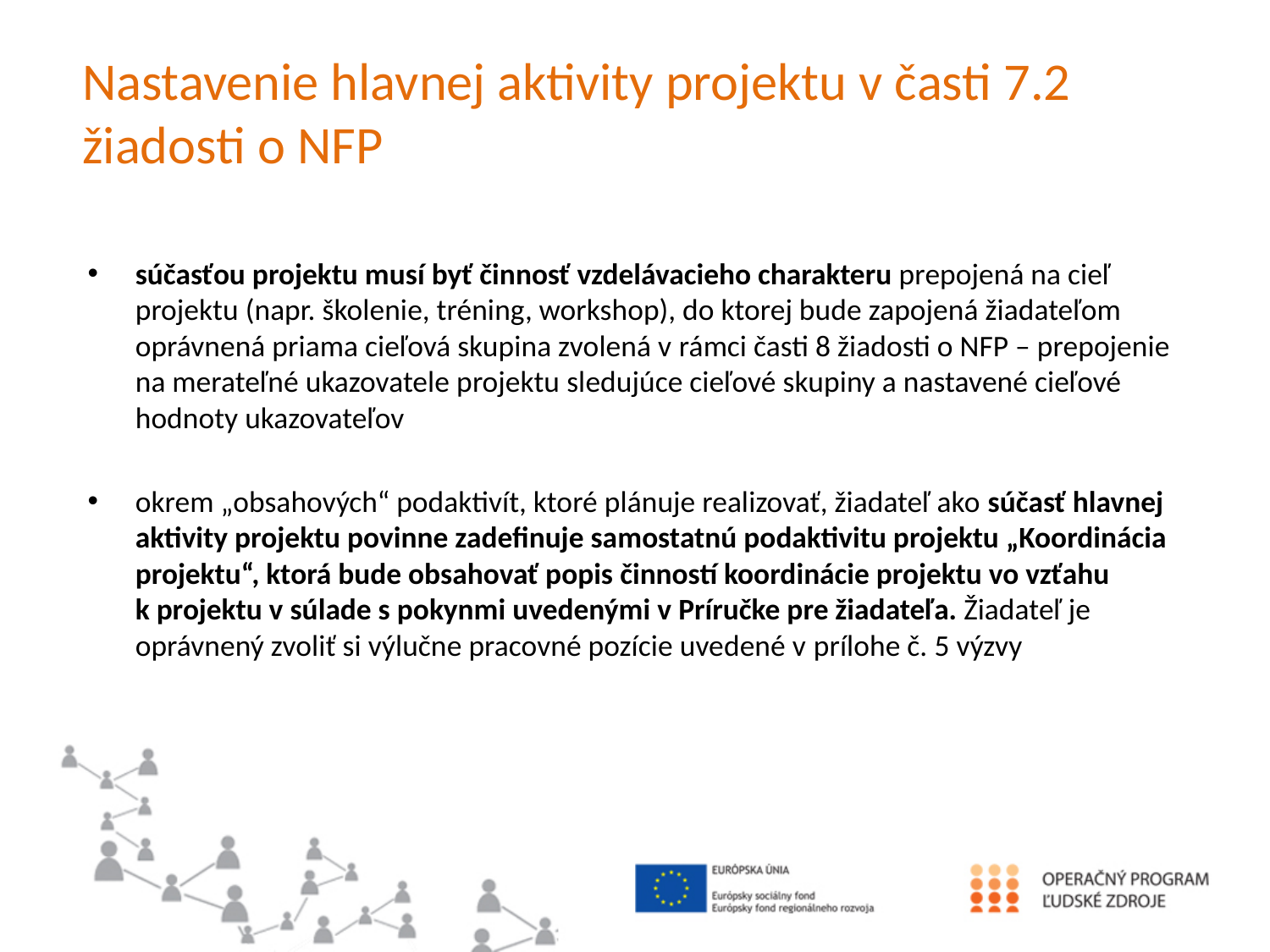

# Nastavenie hlavnej aktivity projektu v časti 7.2 žiadosti o NFP

súčasťou projektu musí byť činnosť vzdelávacieho charakteru prepojená na cieľ projektu (napr. školenie, tréning, workshop), do ktorej bude zapojená žiadateľom oprávnená priama cieľová skupina zvolená v rámci časti 8 žiadosti o NFP – prepojenie na merateľné ukazovatele projektu sledujúce cieľové skupiny a nastavené cieľové hodnoty ukazovateľov

okrem „obsahových“ podaktivít, ktoré plánuje realizovať, žiadateľ ako súčasť hlavnej aktivity projektu povinne zadefinuje samostatnú podaktivitu projektu „Koordinácia projektu“, ktorá bude obsahovať popis činností koordinácie projektu vo vzťahu k projektu v súlade s pokynmi uvedenými v Príručke pre žiadateľa. Žiadateľ je oprávnený zvoliť si výlučne pracovné pozície uvedené v prílohe č. 5 výzvy